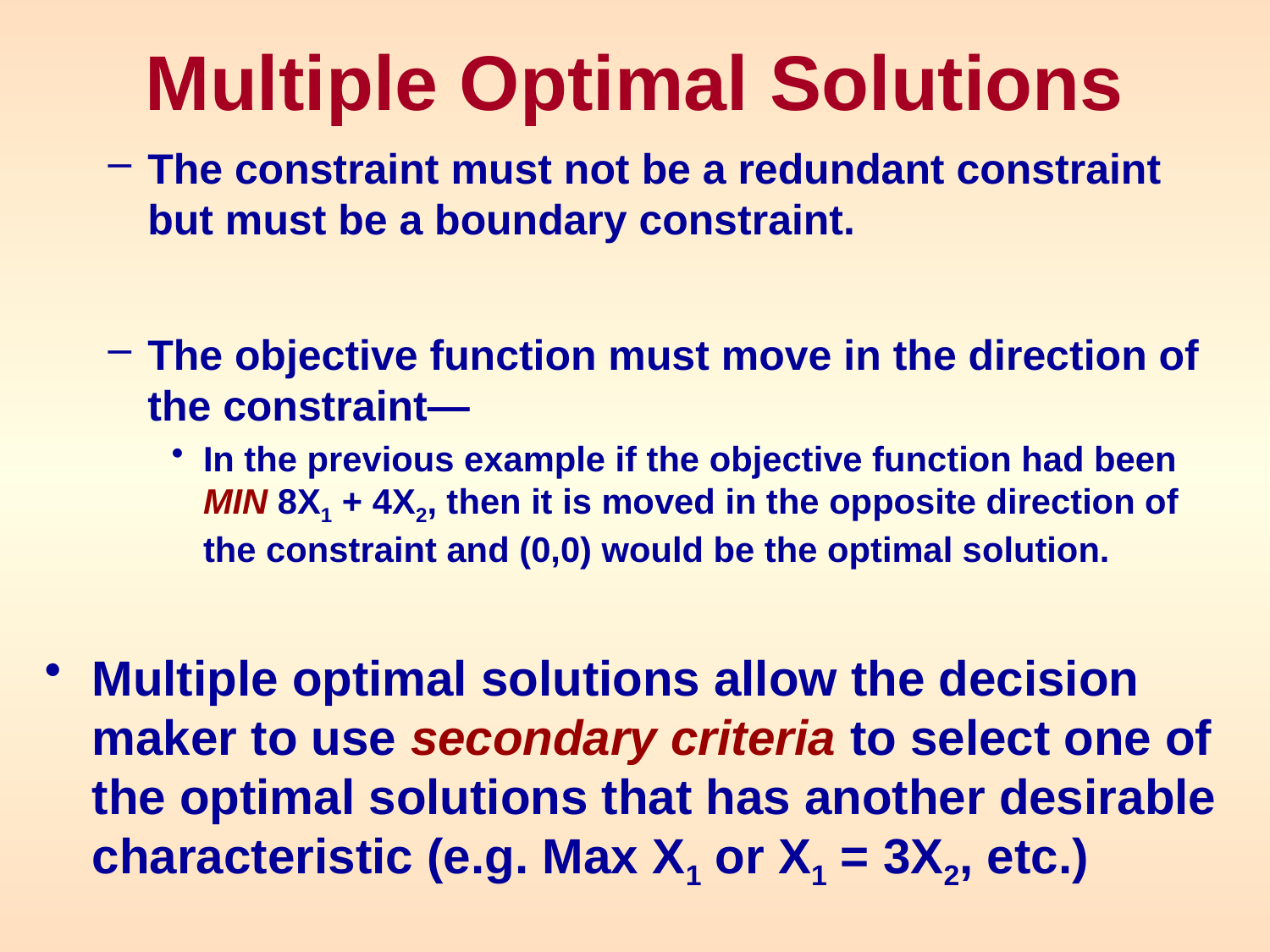

# Multiple Optimal Solutions
The constraint must not be a redundant constraint but must be a boundary constraint.

The objective function must move in the direction of the constraint—
In the previous example if the objective function had been MIN 8X1 + 4X2, then it is moved in the opposite direction of the constraint and (0,0) would be the optimal solution.

Multiple optimal solutions allow the decision maker to use secondary criteria to select one of the optimal solutions that has another desirable characteristic (e.g. Max X1 or X1 = 3X2, etc.)